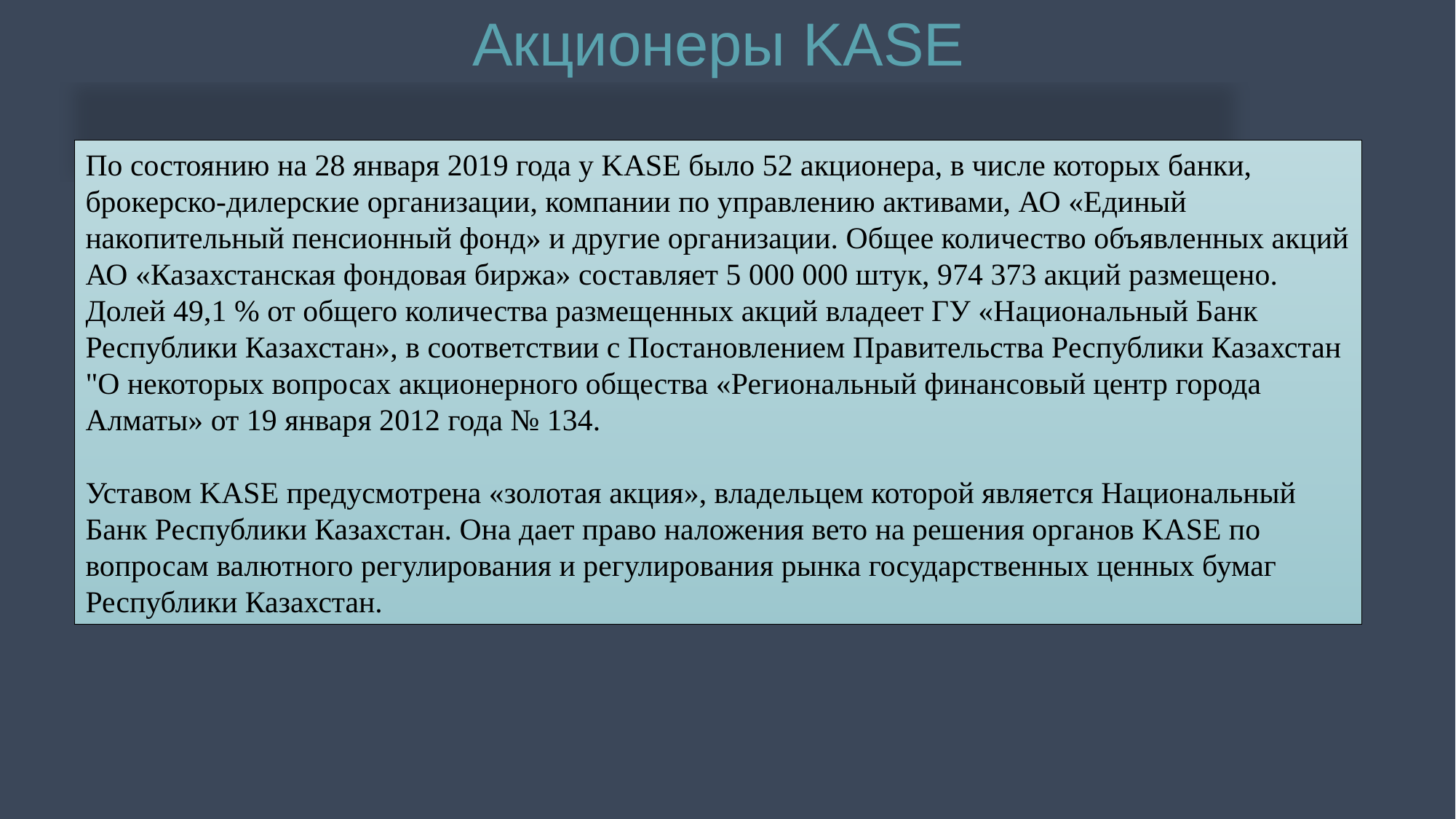

Акционеры KASE
По состоянию на 28 января 2019 года у KASE было 52 акционера, в числе которых банки, брокерско-дилерские организации, компании по управлению активами, АО «Единый накопительный пенсионный фонд» и другие организации. Общее количество объявленных акций АО «Казахстанская фондовая биржа» составляет 5 000 000 штук, 974 373 акций размещено. Долей 49,1 % от общего количества размещенных акций владеет ГУ «Национальный Банк Республики Казахстан», в соответствии с Постановлением Правительства Республики Казахстан "О некоторых вопросах акционерного общества «Региональный финансовый центр города Алматы» от 19 января 2012 года № 134.

Уставом KASE предусмотрена «золотая акция», владельцем которой является Национальный Банк Республики Казахстан. Она дает право наложения вето на решения органов KASE по вопросам валютного регулирования и регулирования рынка государственных ценных бумаг Республики Казахстан.